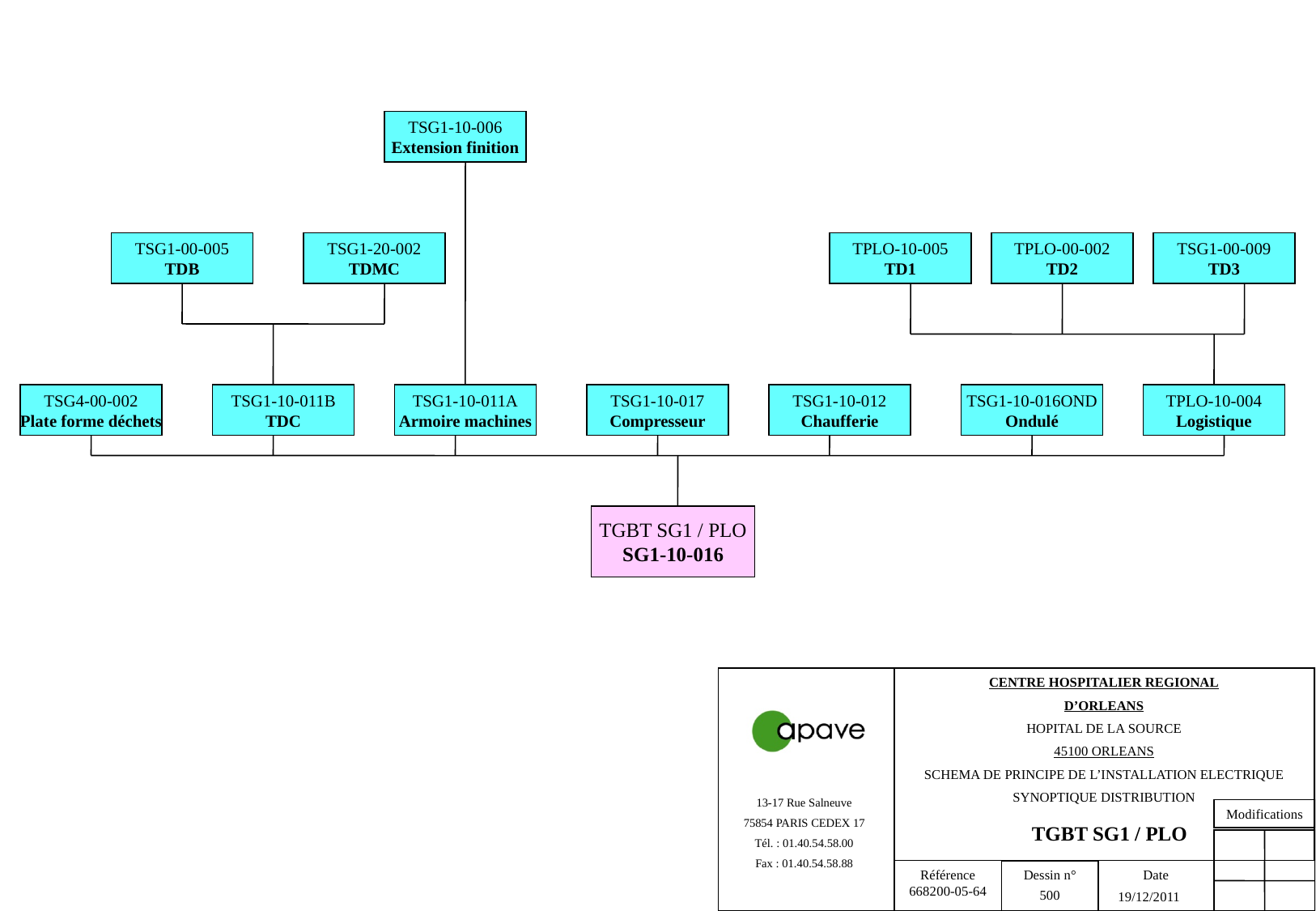

TSG1-10-006
Extension finition

TSG1-00-005
TDB
TSG1-20-002
TDMC
TPLO-10-005
TD1
TPLO-00-002
TD2
TSG1-00-009
TD3

TSG4-00-002
Plate forme déchets
TSG1-10-011B
TDC
TSG1-10-011A
Armoire machines
TSG1-10-017
Compresseur
TSG1-10-012
Chaufferie
TSG1-10-016OND
Ondulé
TPLO-10-004
Logistique

TGBT SG1 / PLO
SG1-10-016
TGBT SG1 / PLO
500
19/12/2011